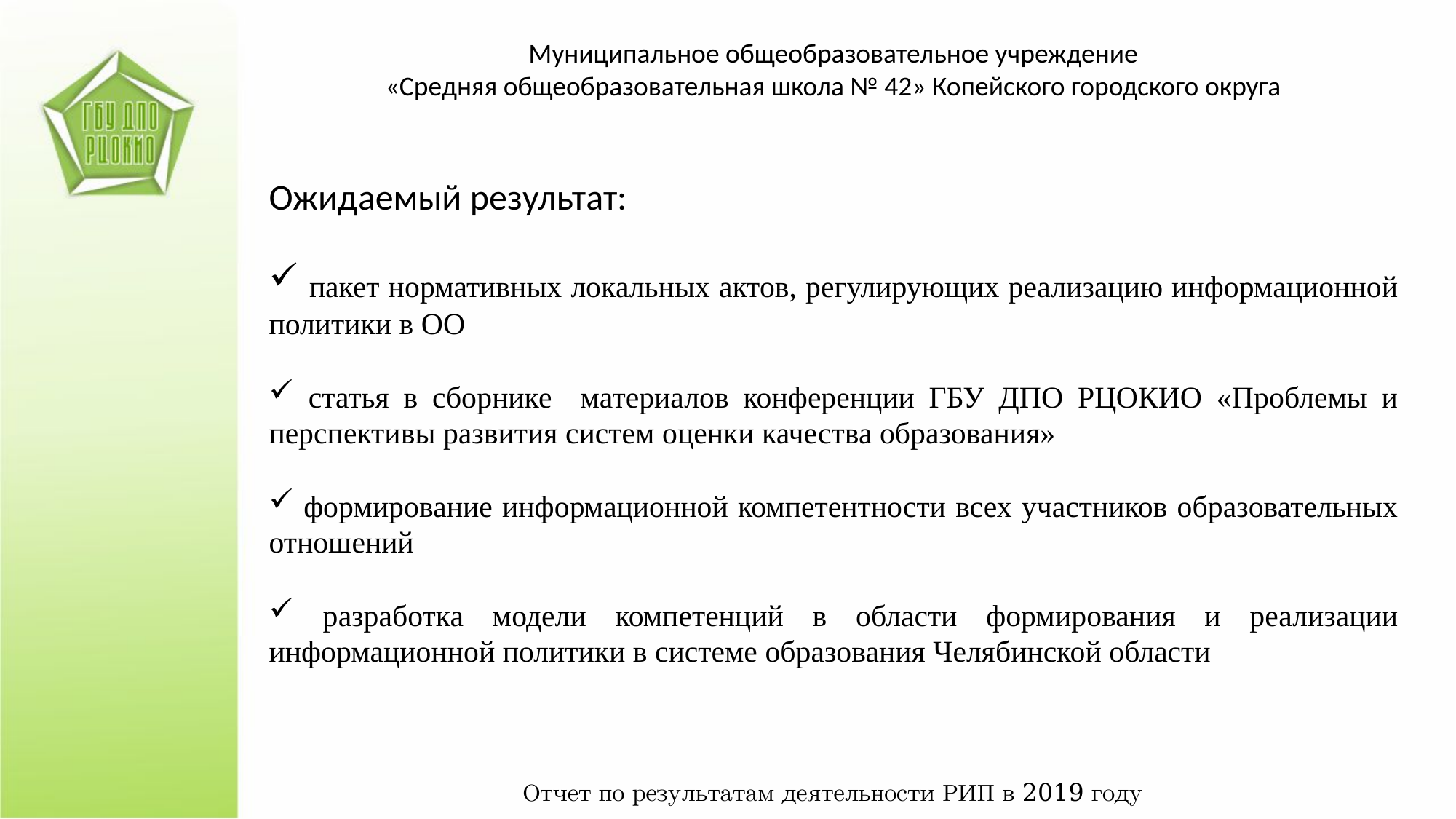

Муниципальное общеобразовательное учреждение
«Средняя общеобразовательная школа № 42» Копейского городского округа
Ожидаемый результат:

 пакет нормативных локальных актов, регулирующих реализацию информационной политики в ОО

 статья в сборнике  материалов конференции ГБУ ДПО РЦОКИО «Проблемы и перспективы развития систем оценки качества образования»

 формирование информационной компетентности всех участников образовательных отношений

 разработка модели компетенций в области формирования и реализации информационной политики в системе образования Челябинской области
Отчет по результатам деятельности РИП в 2019 году